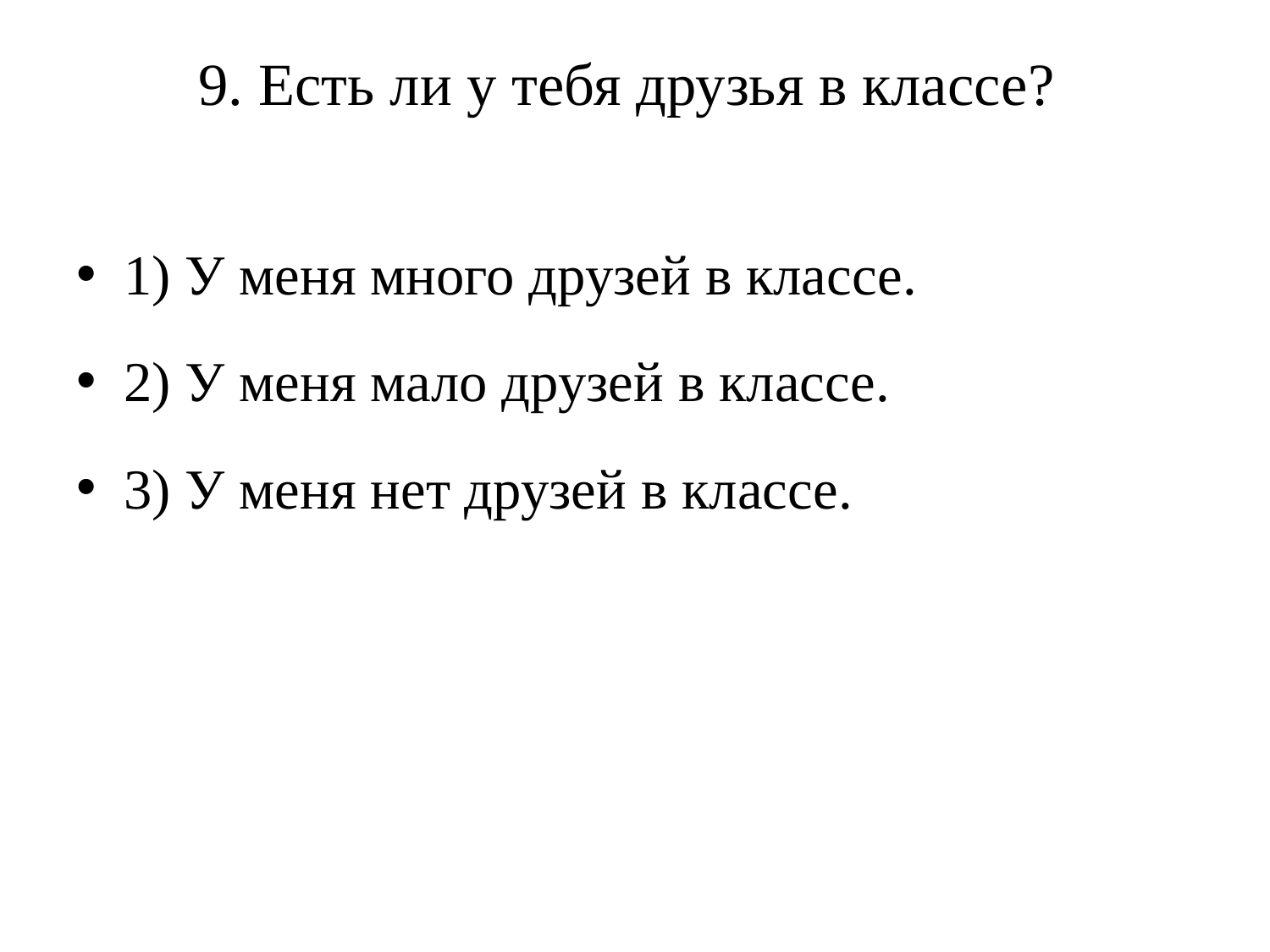

# 9. Есть ли у тебя друзья в классе?
1) У меня много друзей в классе.
2) У меня мало друзей в классе.
3) У меня нет друзей в классе.